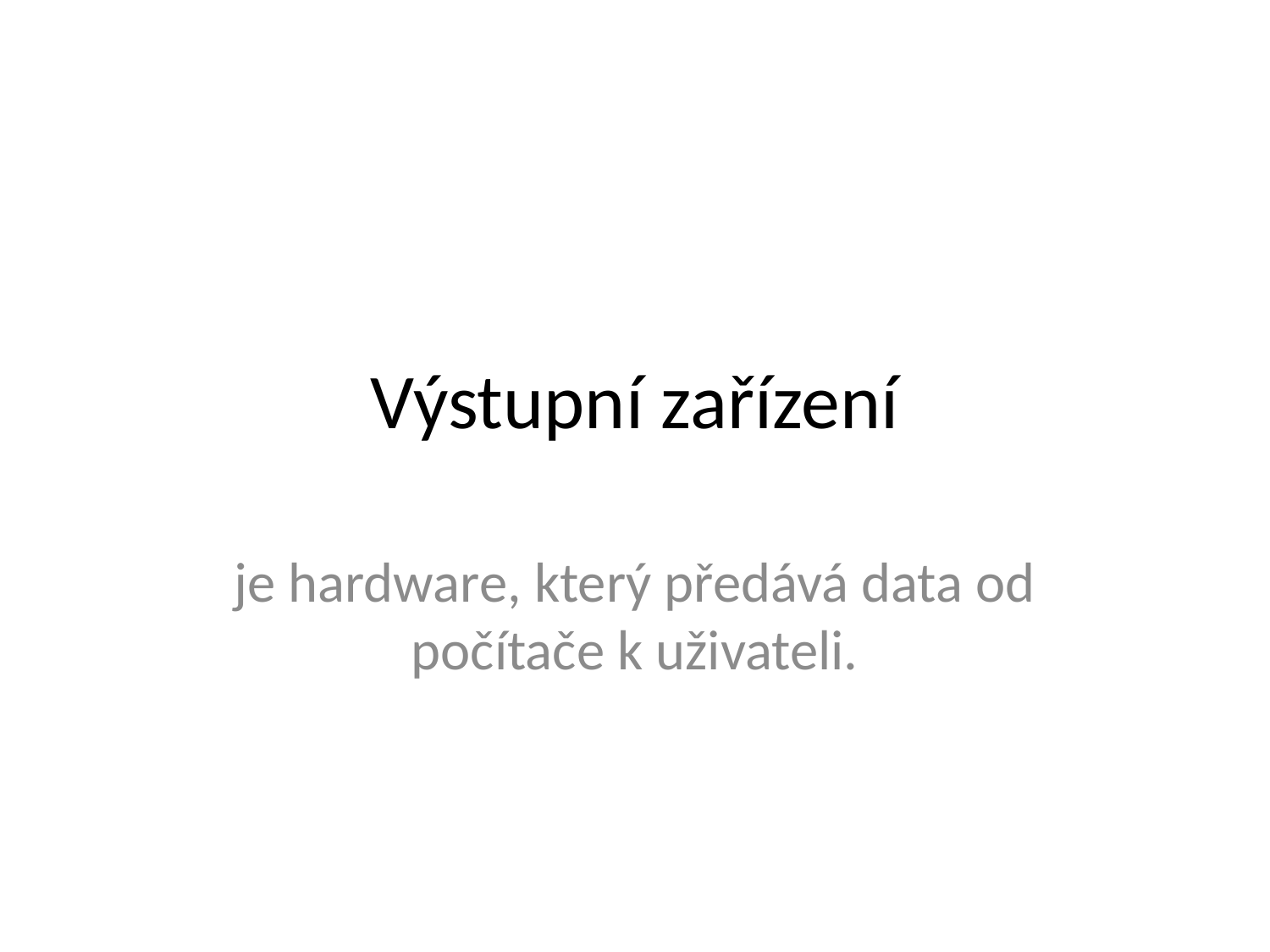

# Výstupní zařízení
je hardware, který předává data od počítače k uživateli.